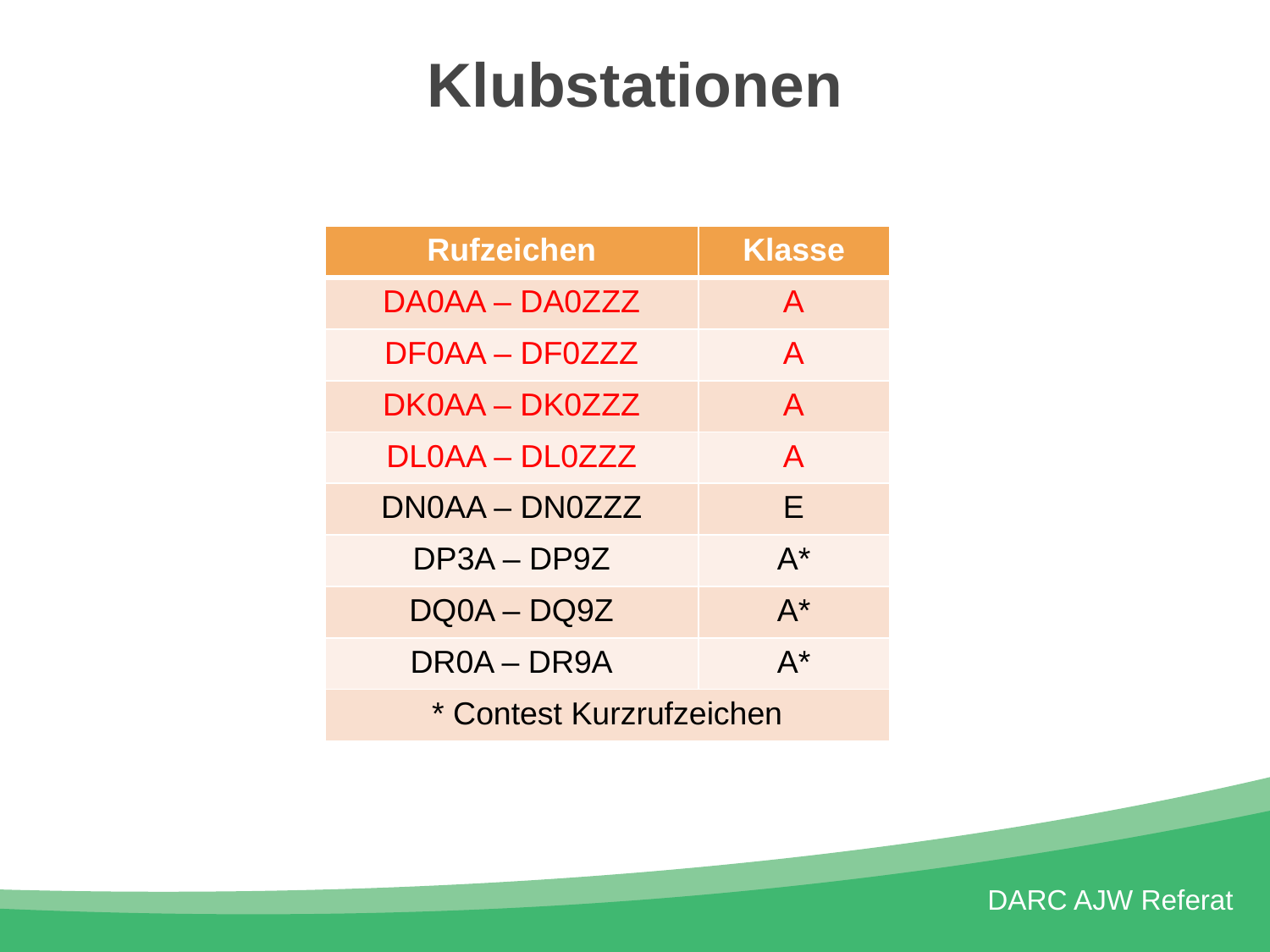

# Klubstationen
| Rufzeichen | Klasse |
| --- | --- |
| DA0AA – DA0ZZZ | A |
| DF0AA – DF0ZZZ | A |
| DK0AA – DK0ZZZ | A |
| DL0AA – DL0ZZZ | A |
| DN0AA – DN0ZZZ | E |
| DP3A – DP9Z | A\* |
| DQ0A – DQ9Z | A\* |
| DR0A – DR9A | A\* |
| \* Contest Kurzrufzeichen |  |